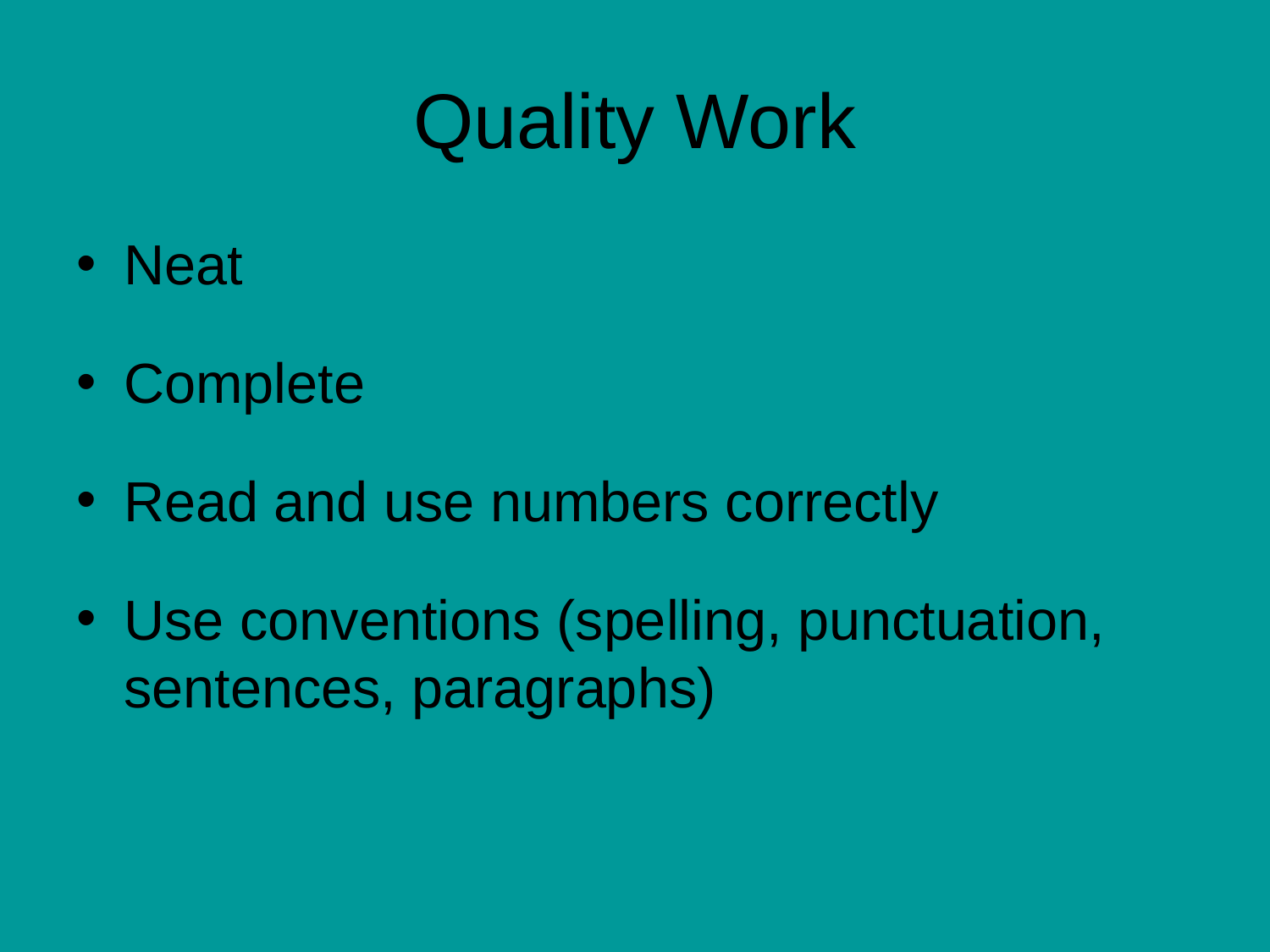

# Quality Work
Neat

Complete

Read and use numbers correctly

Use conventions (spelling, punctuation, sentences, paragraphs)